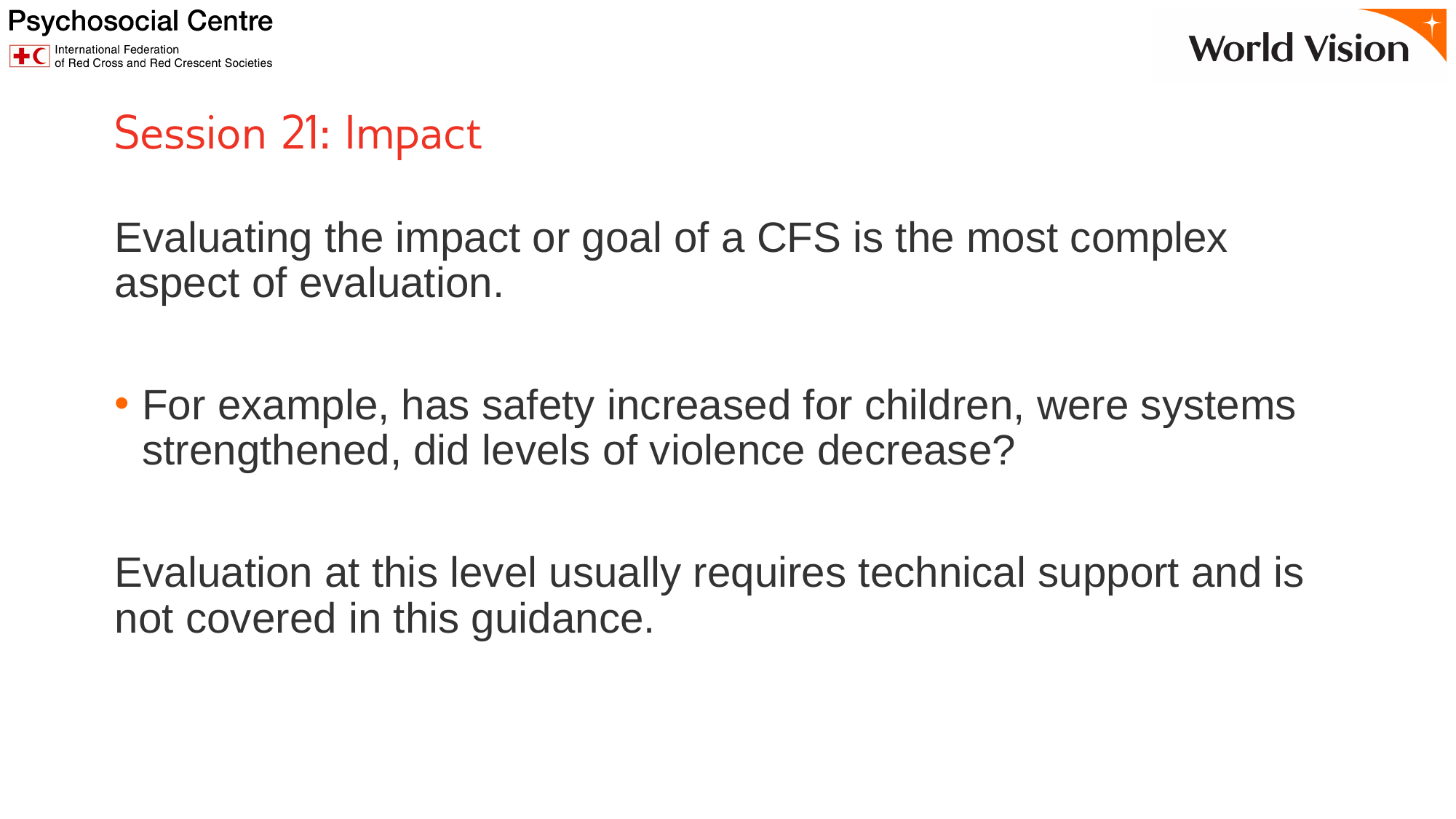

# Session 21: Impact
Evaluating the impact or goal of a CFS is the most complex aspect of evaluation.

For example, has safety increased for children, were systems strengthened, did levels of violence decrease?

Evaluation at this level usually requires technical support and is not covered in this guidance.